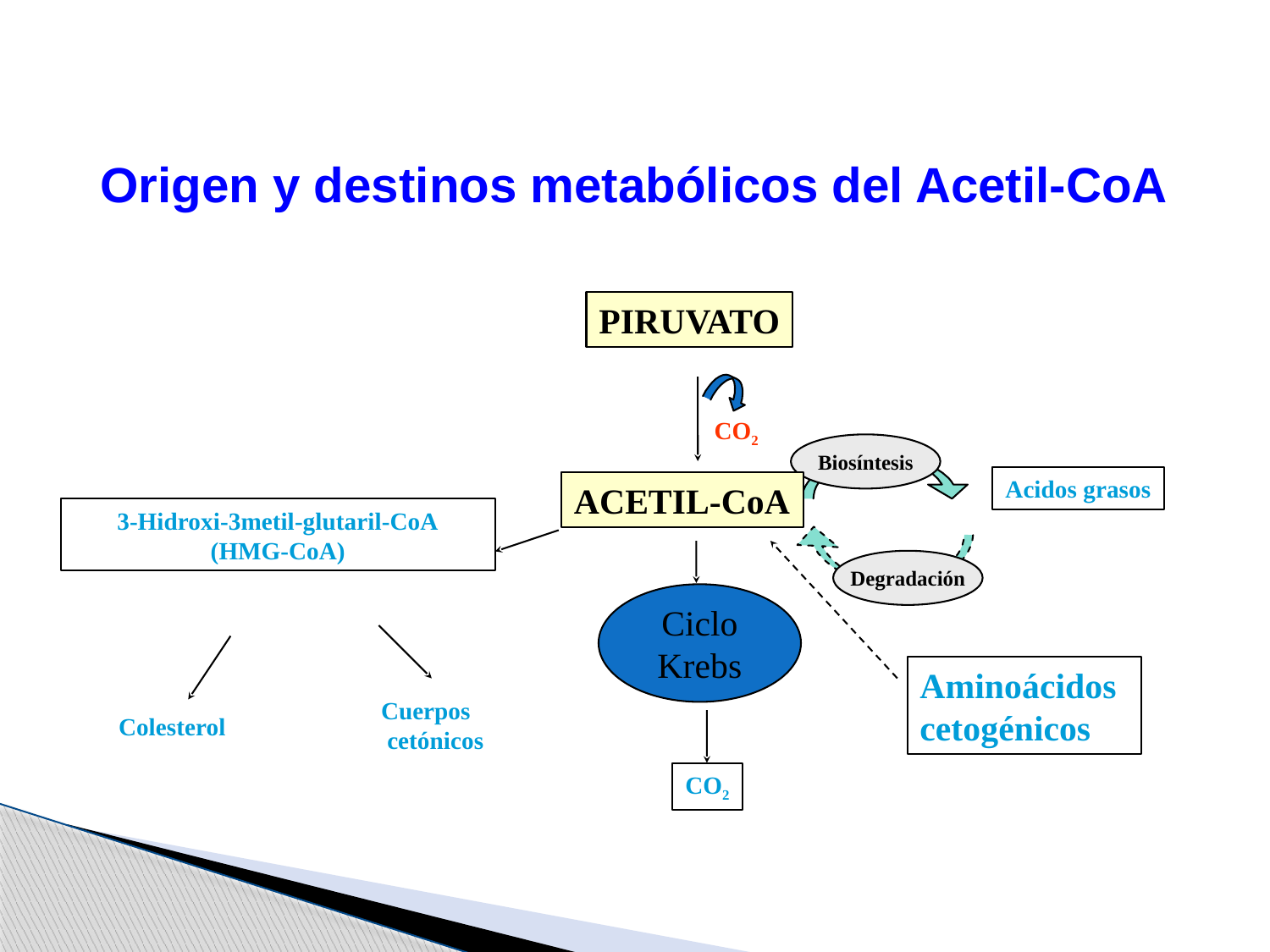

Origen y destinos metabólicos del Acetil-CoA
PIRUVATO

CO2
Biosíntesis

Acidos grasos
3-Hidroxi-3metil-glutaril-CoA
(HMG-CoA)

Degradación

Ciclo
Krebs

Aminoácidos cetogénicos
Cuerpos
 cetónicos
Colesterol

CO2
ACETIL-CoA